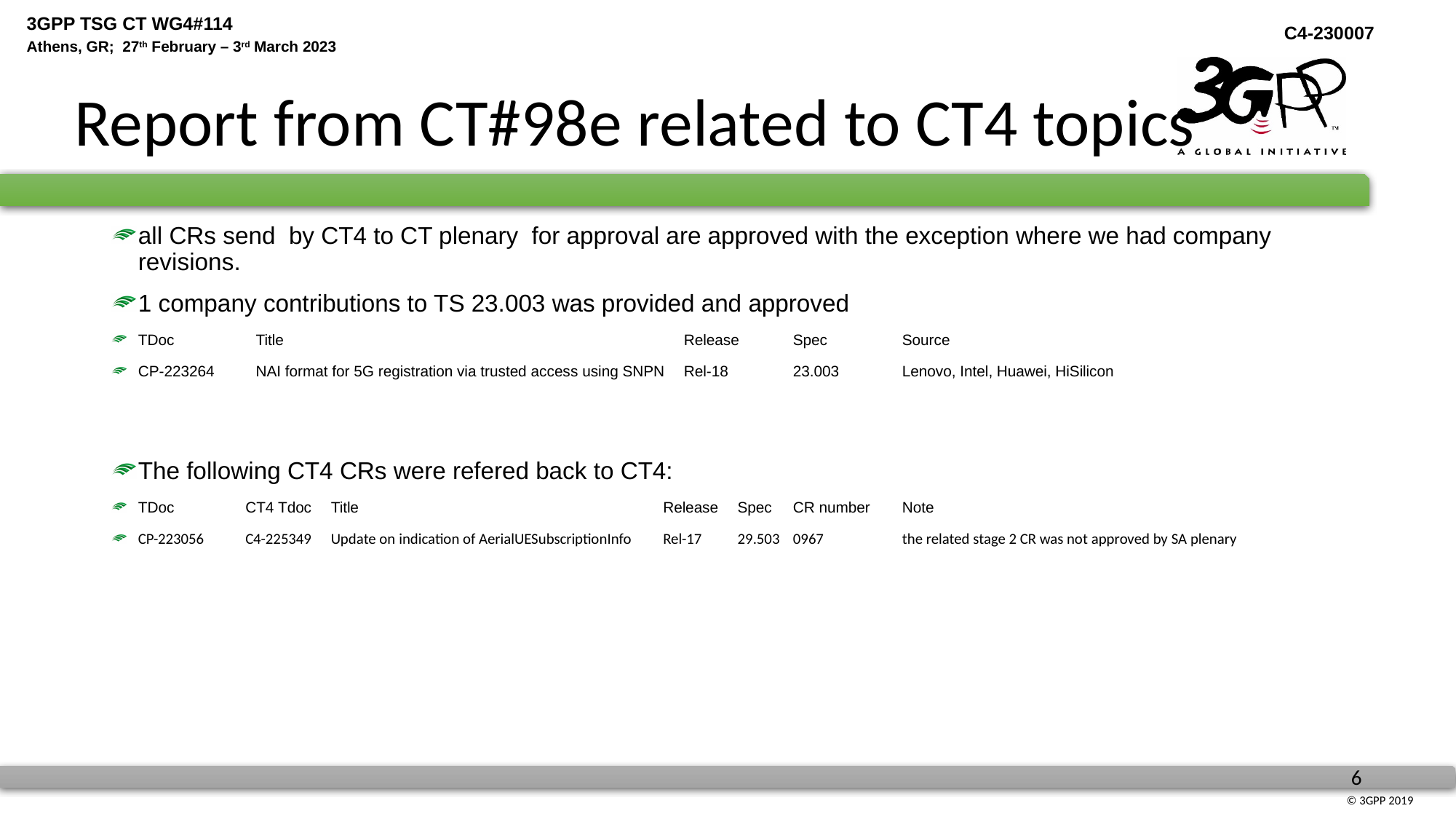

# Report from CT#98e related to CT4 topics
all CRs send  by CT4 to CT plenary  for approval are approved with the exception where we had company revisions.
1 company contributions to TS 23.003 was provided and approved
TDoc	Title	Release	Spec	Source
CP-223264	NAI format for 5G registration via trusted access using SNPN	Rel-18	23.003	Lenovo, Intel, Huawei, HiSilicon

The following CT4 CRs were refered back to CT4:
TDoc	CT4 Tdoc	Title	Release	Spec	CR number 	Note
CP-223056	C4-225349	Update on indication of AerialUESubscriptionInfo	Rel-17	29.503	0967	the related stage 2 CR was not approved by SA plenary